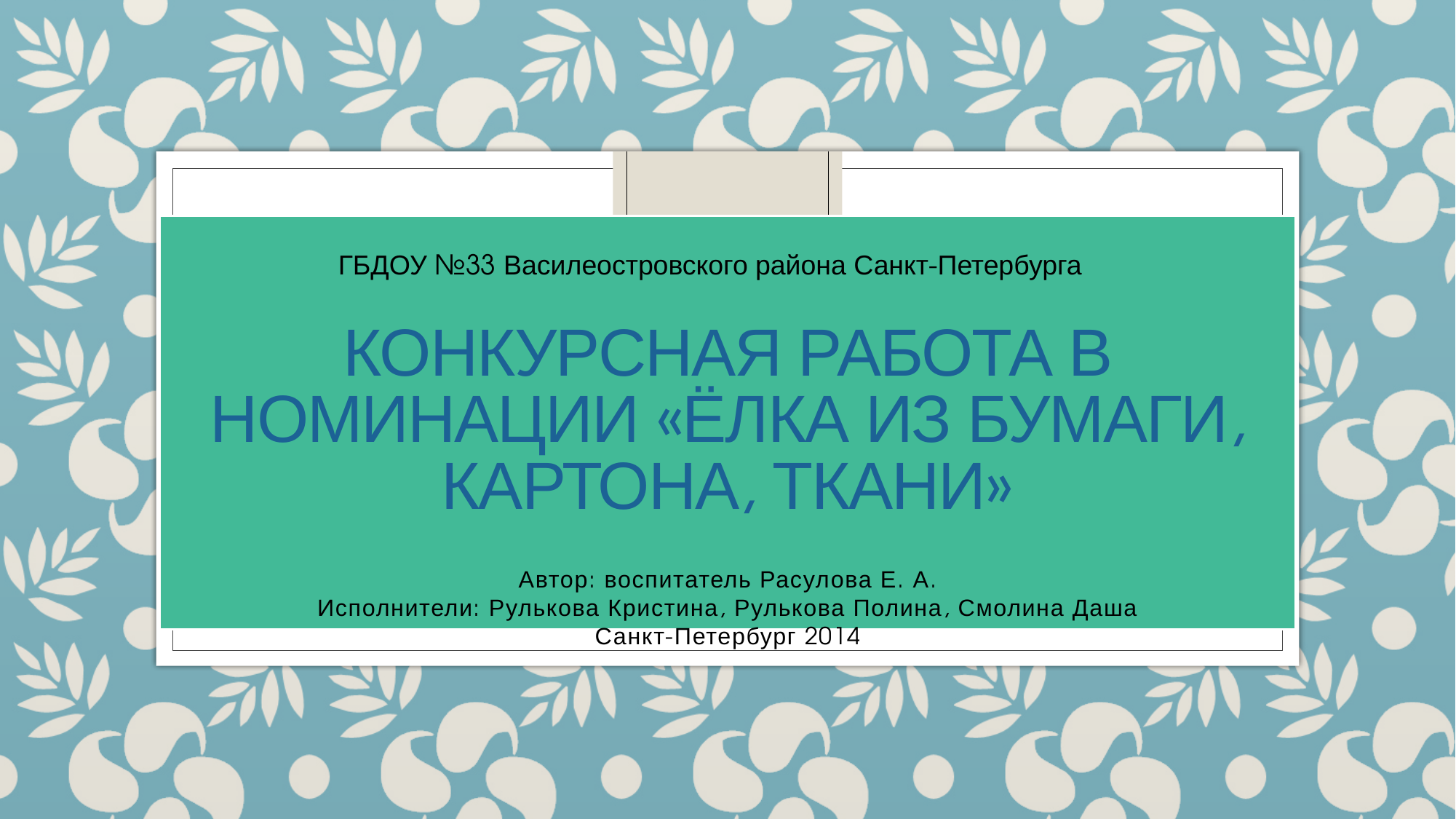

# Конкурсная работа в номинации «Ёлка из бумаги, картона, ткани»
ГБДОУ №33 Василеостровского района Санкт-Петербурга
Автор: воспитатель Расулова Е. А.
Исполнители: Рулькова Кристина, Рулькова Полина, Смолина Даша
Санкт-Петербург 2014